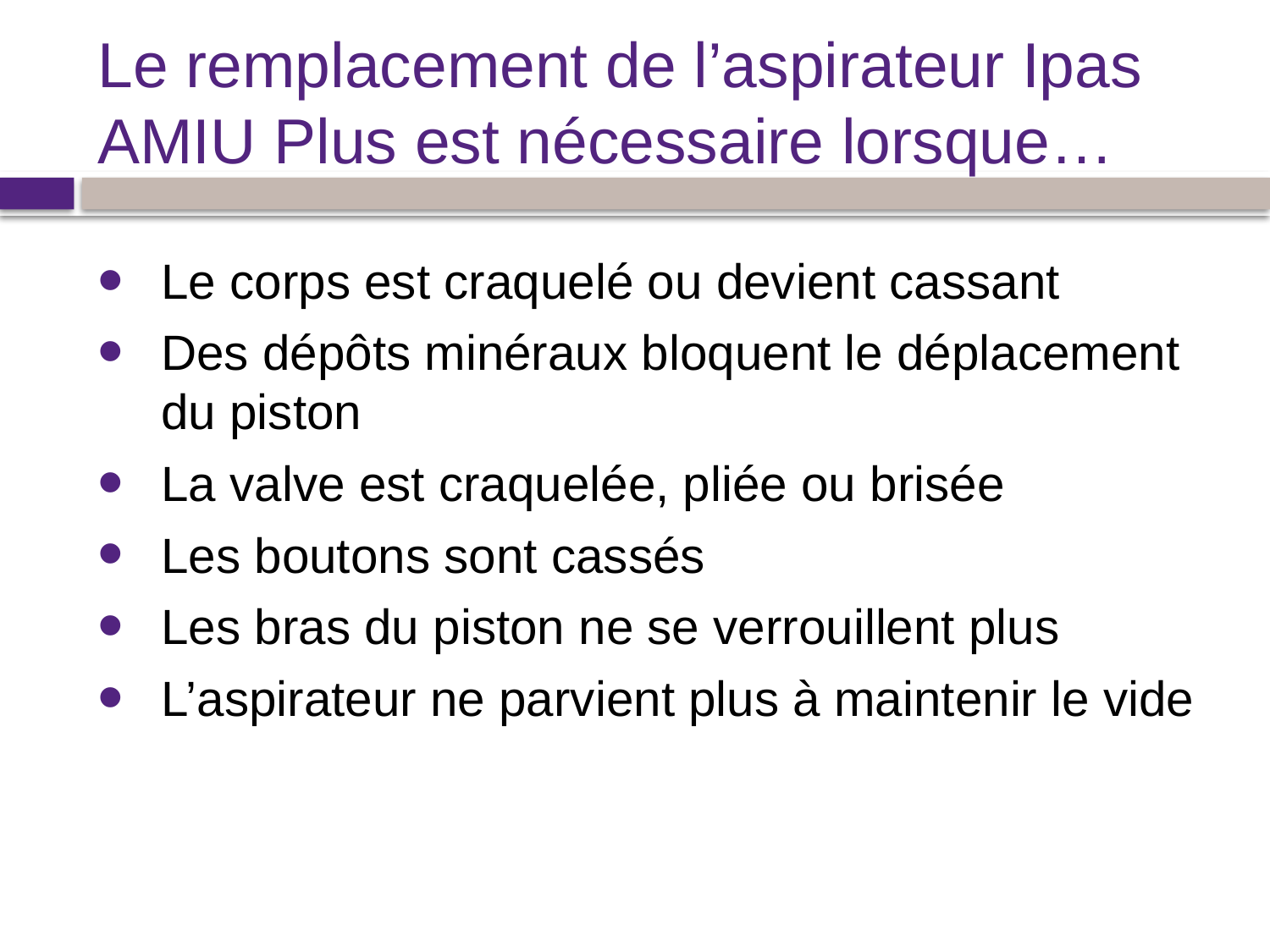

# Le remplacement de l’aspirateur Ipas AMIU Plus est nécessaire lorsque…
Le corps est craquelé ou devient cassant
Des dépôts minéraux bloquent le déplacement du piston
La valve est craquelée, pliée ou brisée
Les boutons sont cassés
Les bras du piston ne se verrouillent plus
L’aspirateur ne parvient plus à maintenir le vide